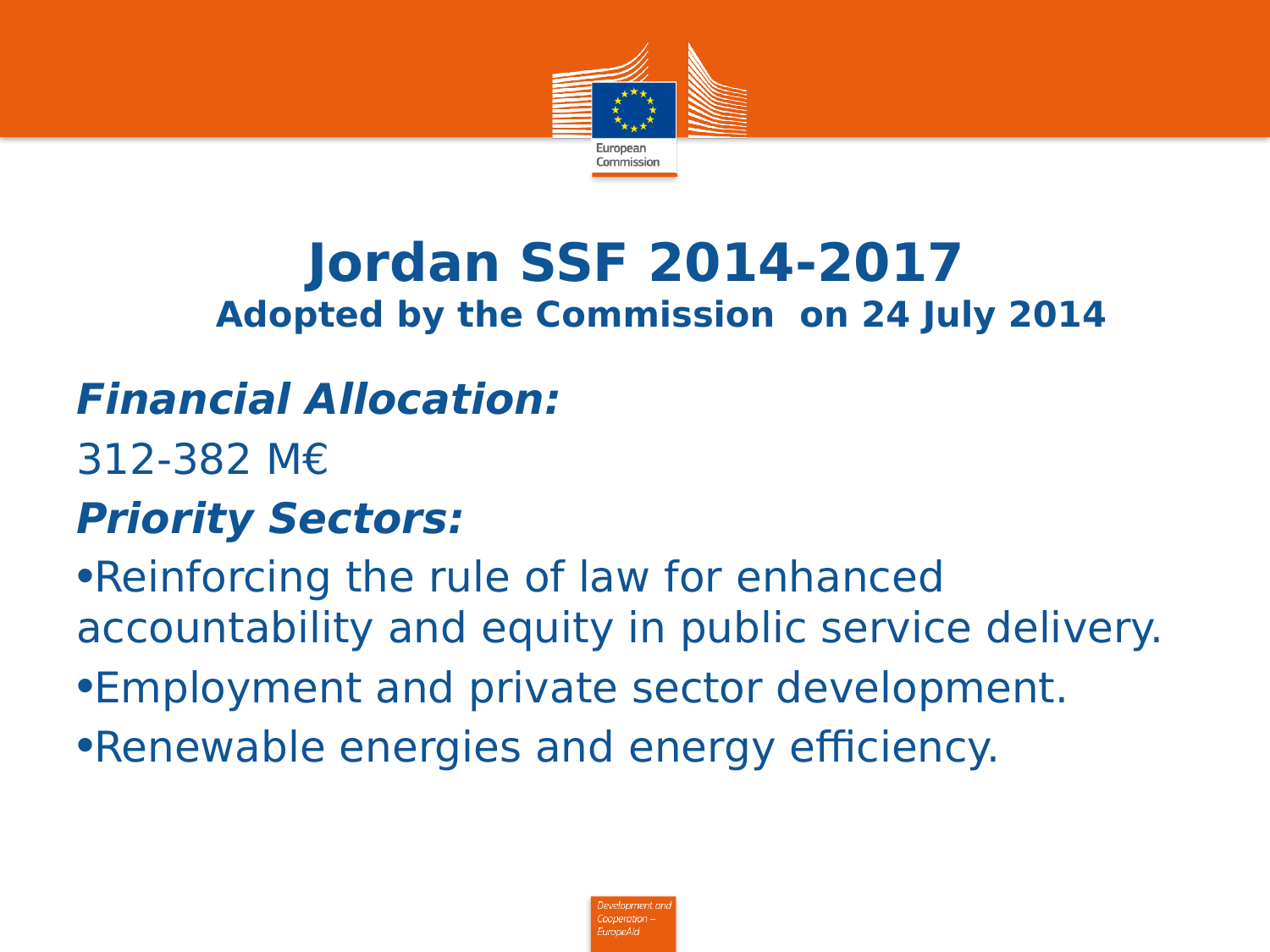

# Jordan SSF 2014-2017 Adopted by the Commission  on 24 July 2014
Financial Allocation:
312-382 M€
Priority Sectors:
Reinforcing the rule of law for enhanced accountability and equity in public service delivery.
Employment and private sector development.
Renewable energies and energy efficiency.